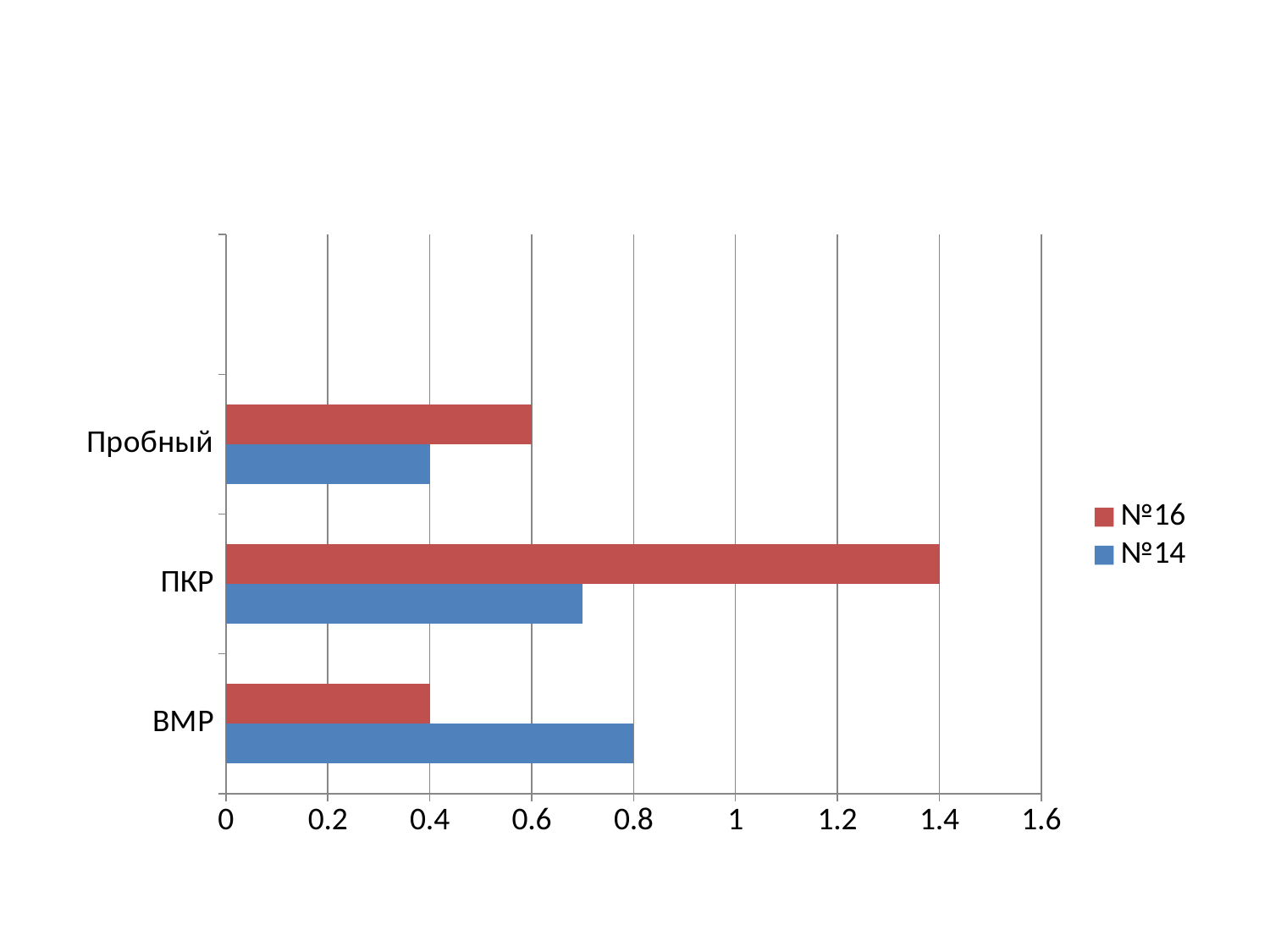

#

### Chart

| Category | №14 | №16 |
|---|---|---|
| ВМР | 0.8 | 0.4 |
| ПКР | 0.7000000000000001 | 1.4 |
| Пробный | 0.4 | 0.6000000000000001 |